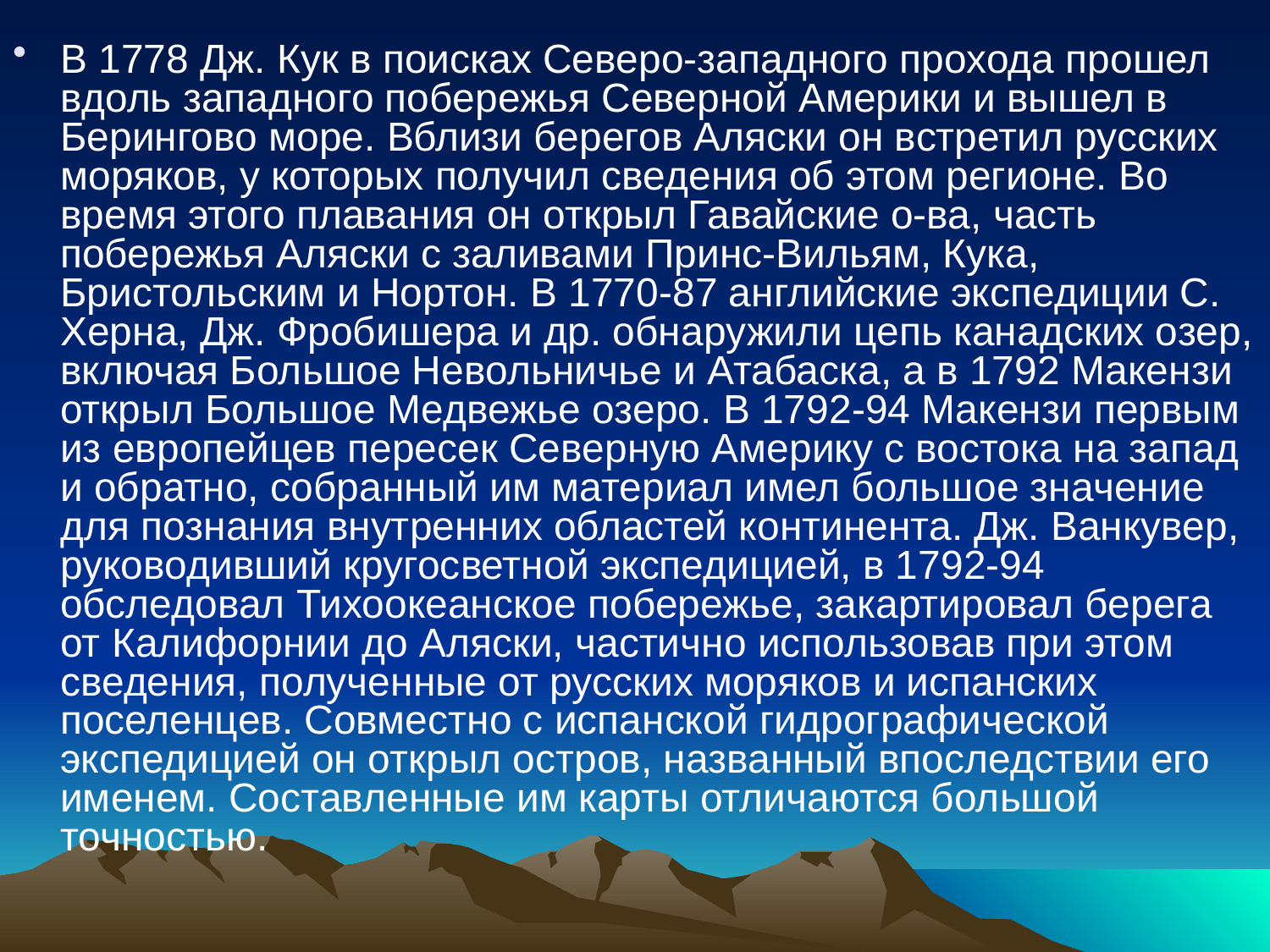

#
В 1778 Дж. Кук в поисках Северо-западного прохода прошел вдоль западного побережья Северной Америки и вышел в Берингово море. Вблизи берегов Аляски он встретил русских моряков, у которых получил сведения об этом регионе. Во время этого плавания он открыл Гавайские о-ва, часть побережья Аляски с заливами Принс-Вильям, Кука, Бристольским и Нортон. В 1770-87 английские экспедиции С. Херна, Дж. Фробишера и др. обнаружили цепь канадских озер, включая Большое Невольничье и Атабаска, а в 1792 Макензи открыл Большое Медвежье озеро. В 1792-94 Макензи первым из европейцев пересек Северную Америку с востока на запад и обратно, собранный им материал имел большое значение для познания внутренних областей континента. Дж. Ванкувер, руководивший кругосветной экспедицией, в 1792-94 обследовал Тихоокеанское побережье, закартировал берега от Калифорнии до Аляски, частично использовав при этом сведения, полученные от русских моряков и испанских поселенцев. Совместно с испанской гидрографической экспедицией он открыл остров, названный впоследствии его именем. Составленные им карты отличаются большой точностью.